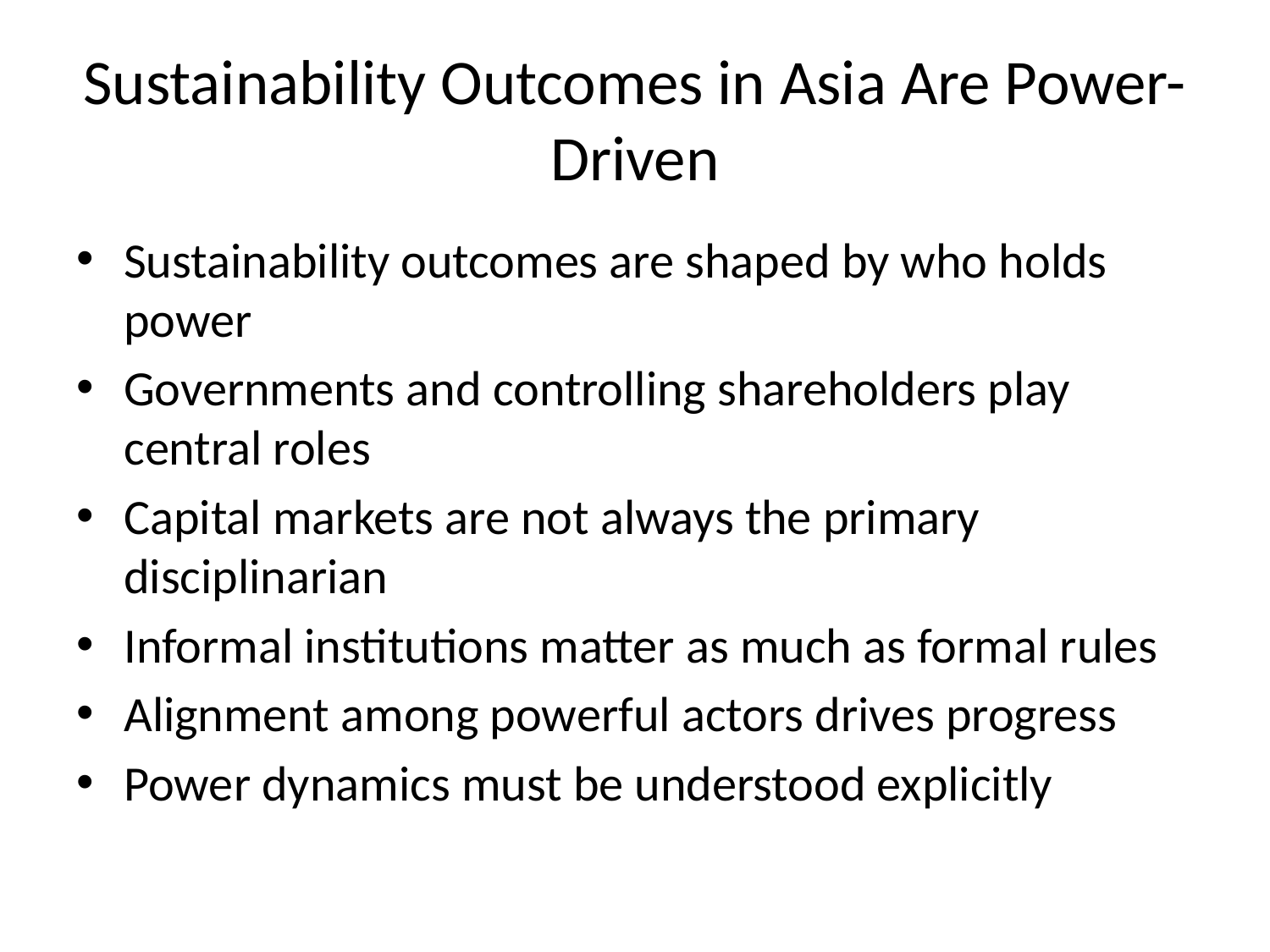

# Sustainability Outcomes in Asia Are Power-Driven
Sustainability outcomes are shaped by who holds power
Governments and controlling shareholders play central roles
Capital markets are not always the primary disciplinarian
Informal institutions matter as much as formal rules
Alignment among powerful actors drives progress
Power dynamics must be understood explicitly